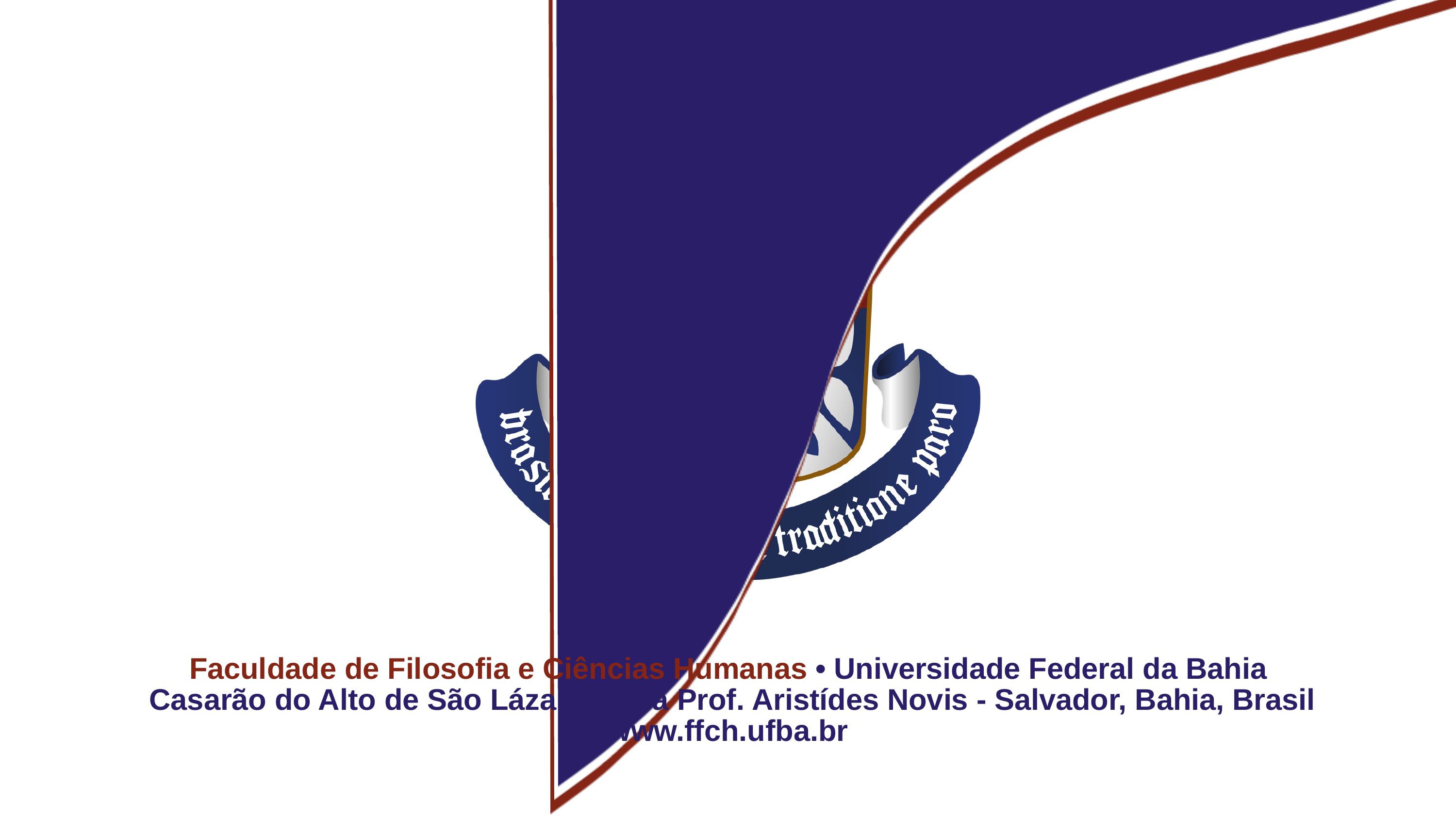

Faculdade de Filosofia e Ciências Humanas • Universidade Federal da Bahia
 Casarão do Alto de São Lázaro - Rua Prof. Aristídes Novis - Salvador, Bahia, Brasil
www.ffch.ufba.br